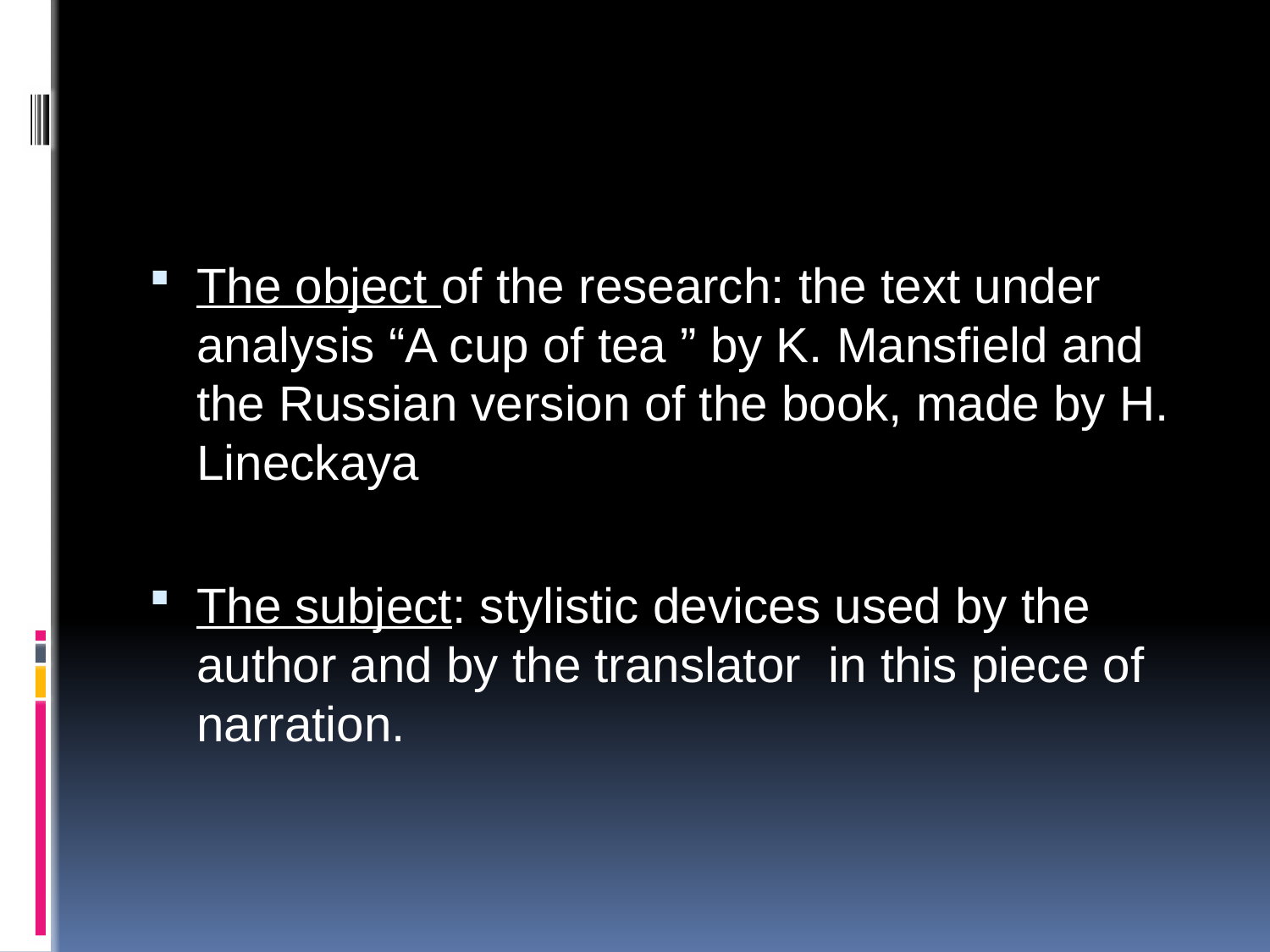

#
The object of the research: the text under analysis “A cup of tea ” by K. Mansfield and the Russian version of the book, made by H. Lineckaya

The subject: stylistic devices used by the author and by the translator  in this piece of narration.